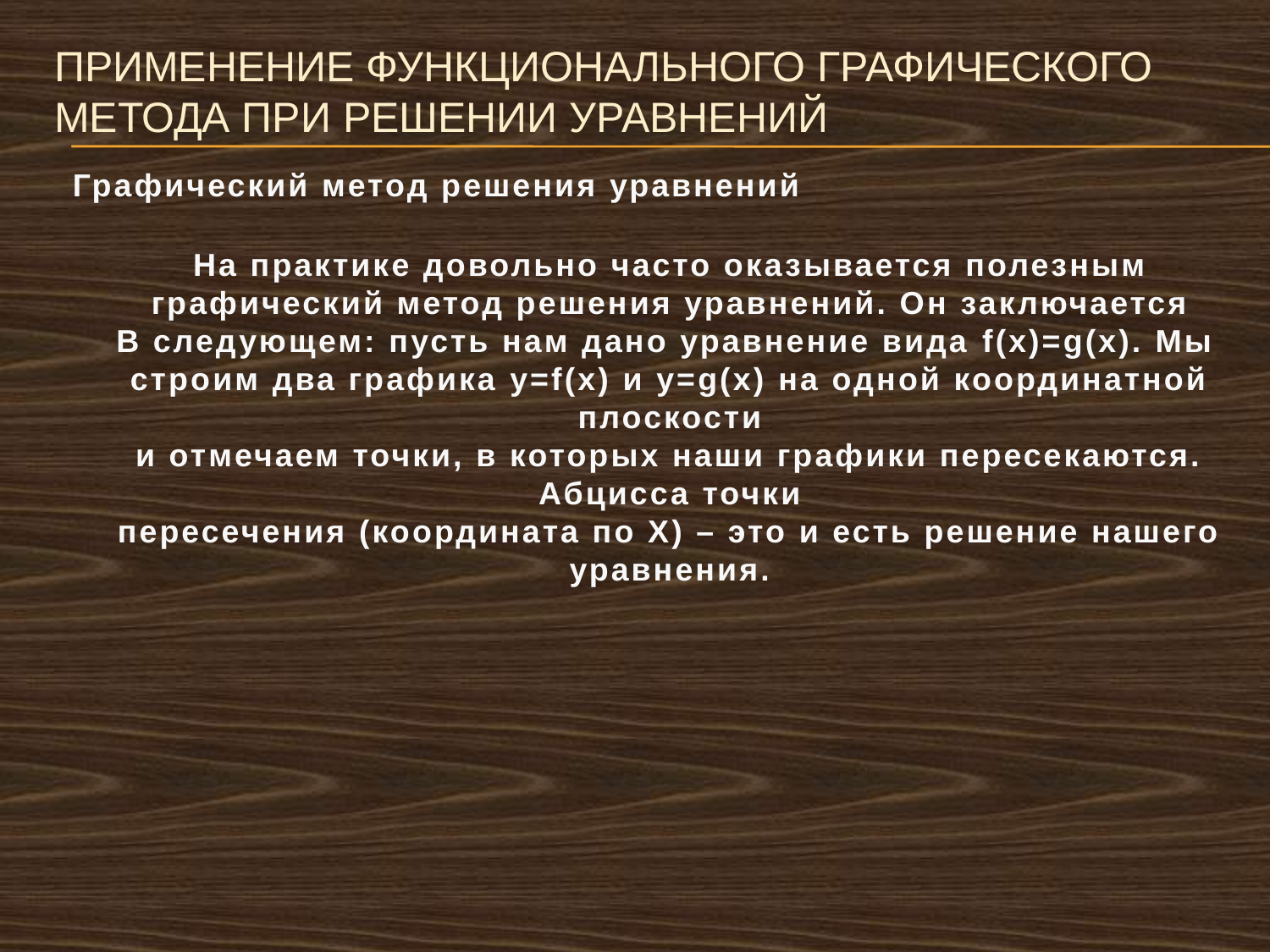

# Применение функционального графического метода при решении уравнений
Графический метод решения уравнений
На практике довольно часто оказывается полезным
графический метод решения уравнений. Он заключается
В следующем: пусть нам дано уравнение вида f(x)=g(x). Мы
строим два графика y=f(x) и y=g(x) на одной координатной плоскости
и отмечаем точки, в которых наши графики пересекаются. Абцисса точки
пересечения (координата по Х) – это и есть решение нашего уравнения.